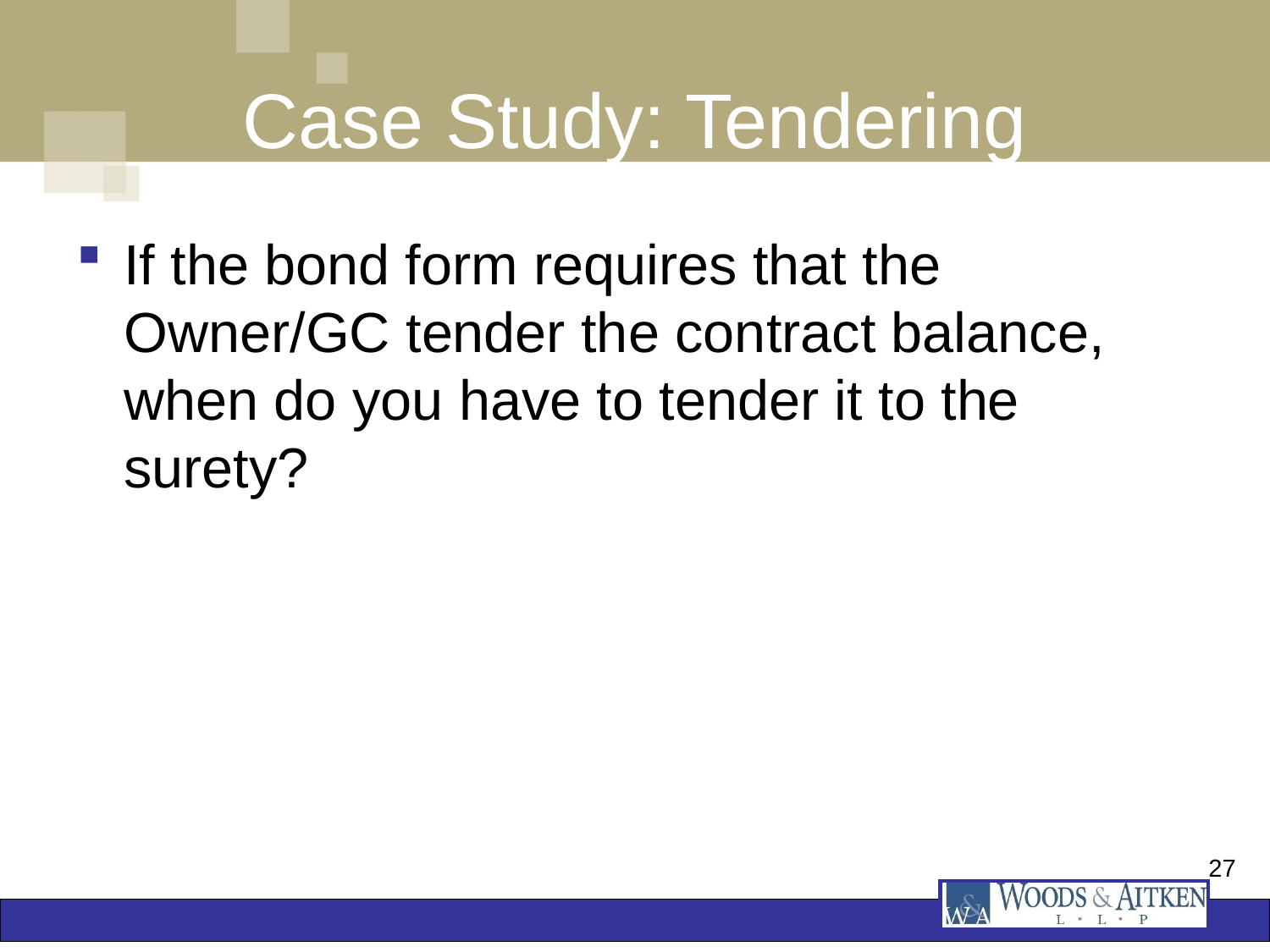

# Case Study: Tendering
If the bond form requires that the Owner/GC tender the contract balance, when do you have to tender it to the surety?
27